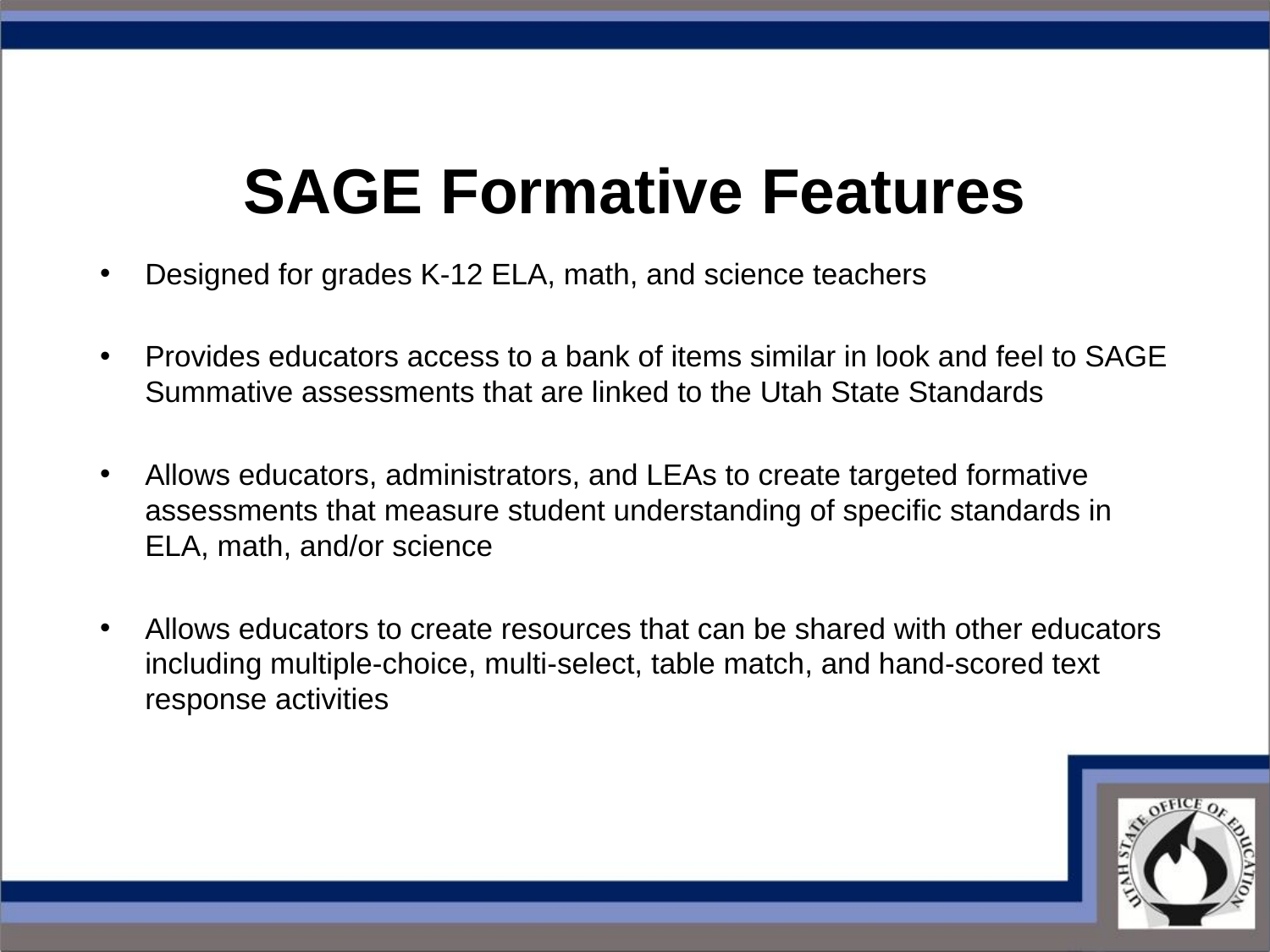

# SAGE Formative Features
Designed for grades K-12 ELA, math, and science teachers

Provides educators access to a bank of items similar in look and feel to SAGE Summative assessments that are linked to the Utah State Standards

Allows educators, administrators, and LEAs to create targeted formative assessments that measure student understanding of specific standards in ELA, math, and/or science

Allows educators to create resources that can be shared with other educators including multiple-choice, multi-select, table match, and hand-scored text response activities